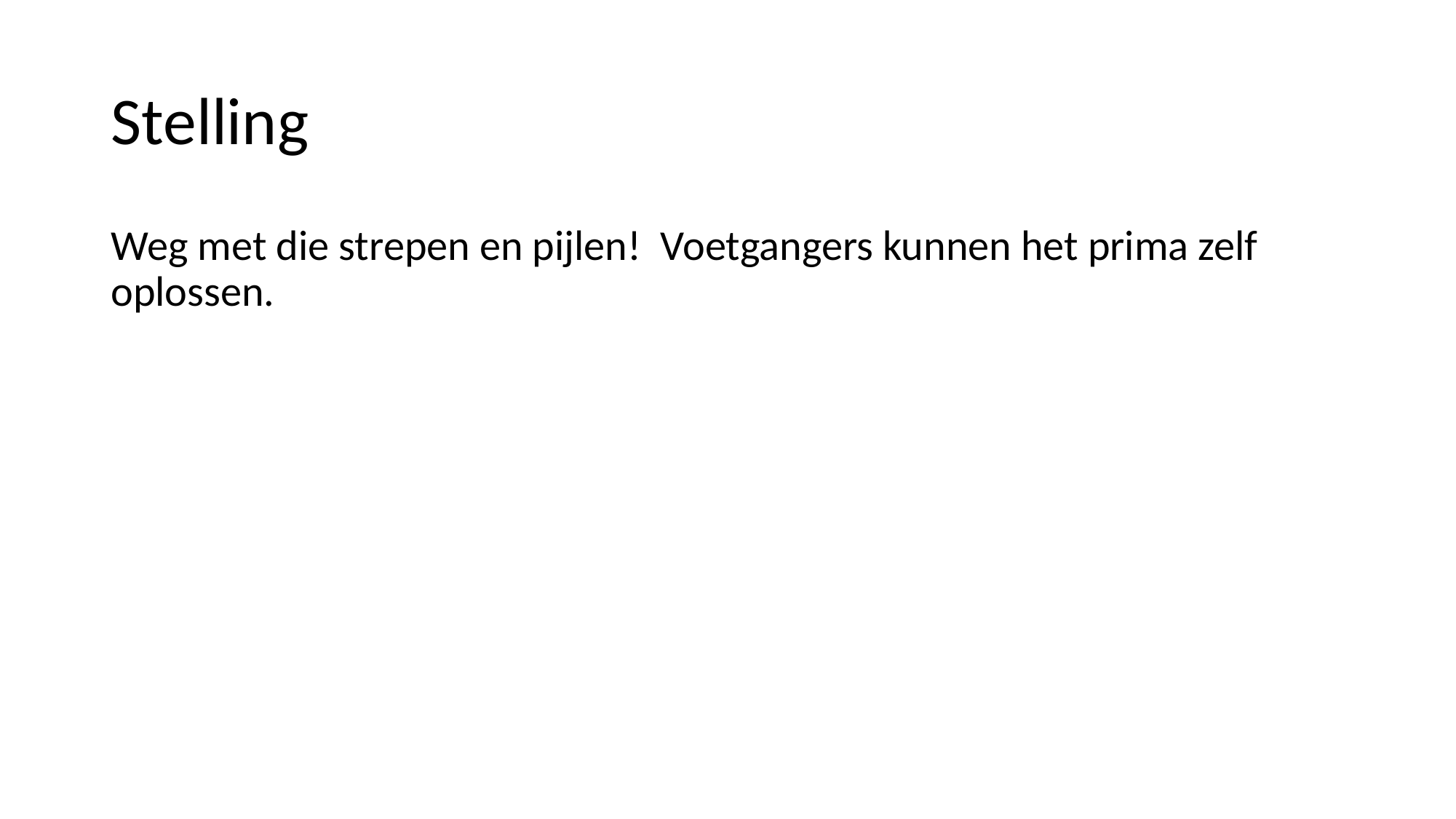

# Stelling
Weg met die strepen en pijlen!  Voetgangers kunnen het prima zelf oplossen.